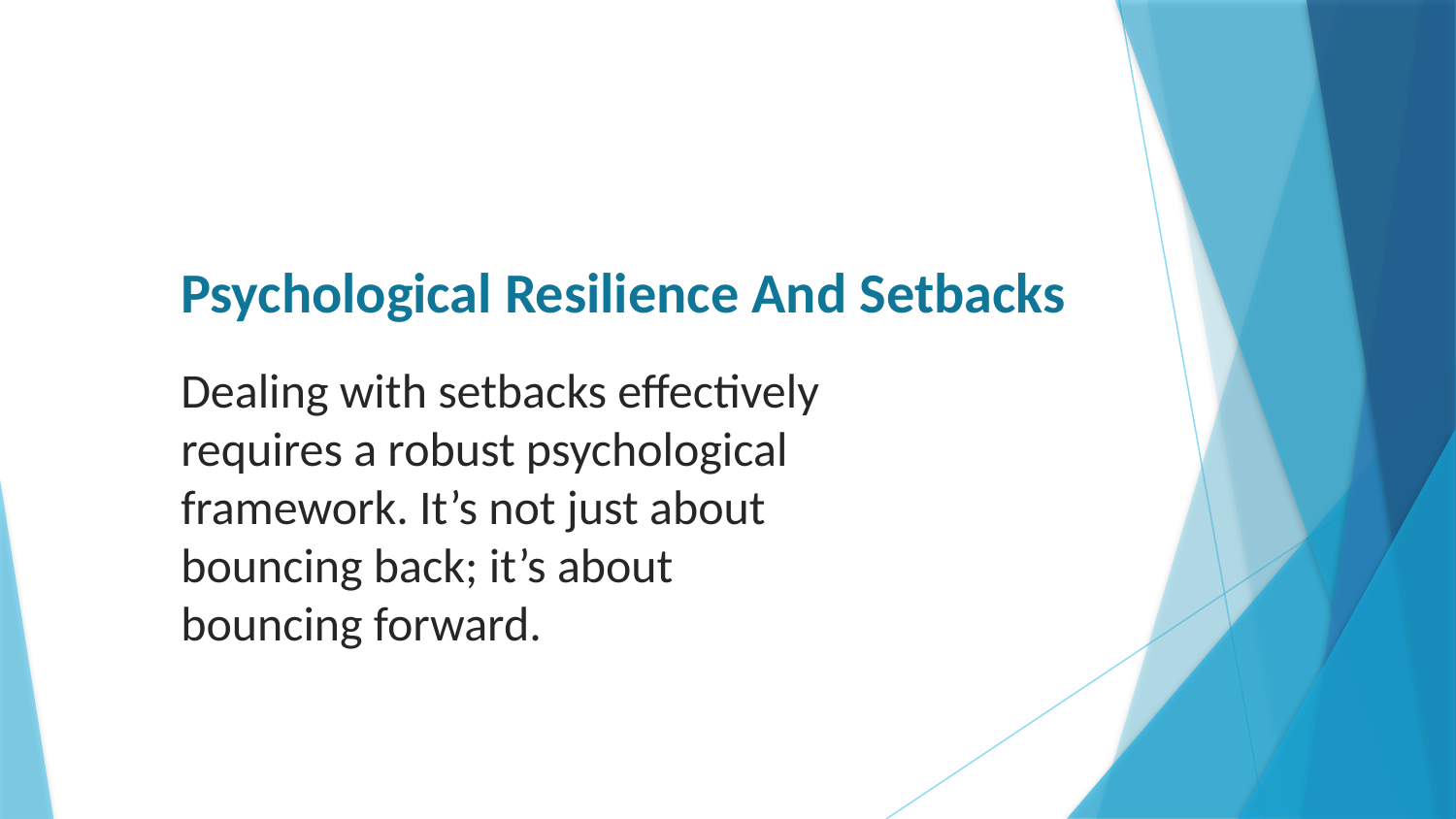

# Psychological Resilience And Setbacks
Dealing with setbacks effectively requires a robust psychological framework. It’s not just about bouncing back; it’s about bouncing forward.